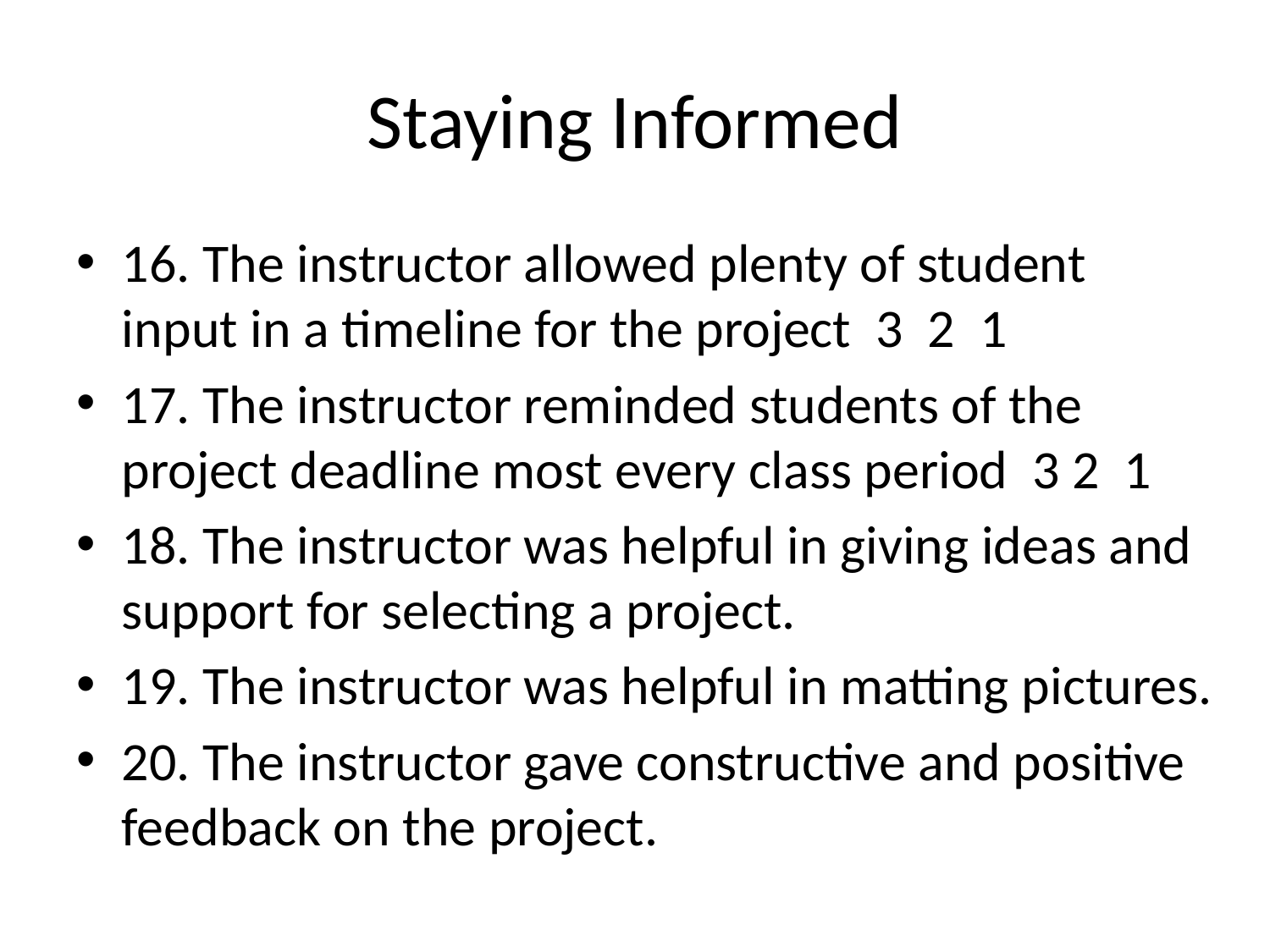

# Staying Informed
16. The instructor allowed plenty of student input in a timeline for the project  3  2  1
17. The instructor reminded students of the project deadline most every class period  3 2  1
18. The instructor was helpful in giving ideas and support for selecting a project.
19. The instructor was helpful in matting pictures.
20. The instructor gave constructive and positive feedback on the project.